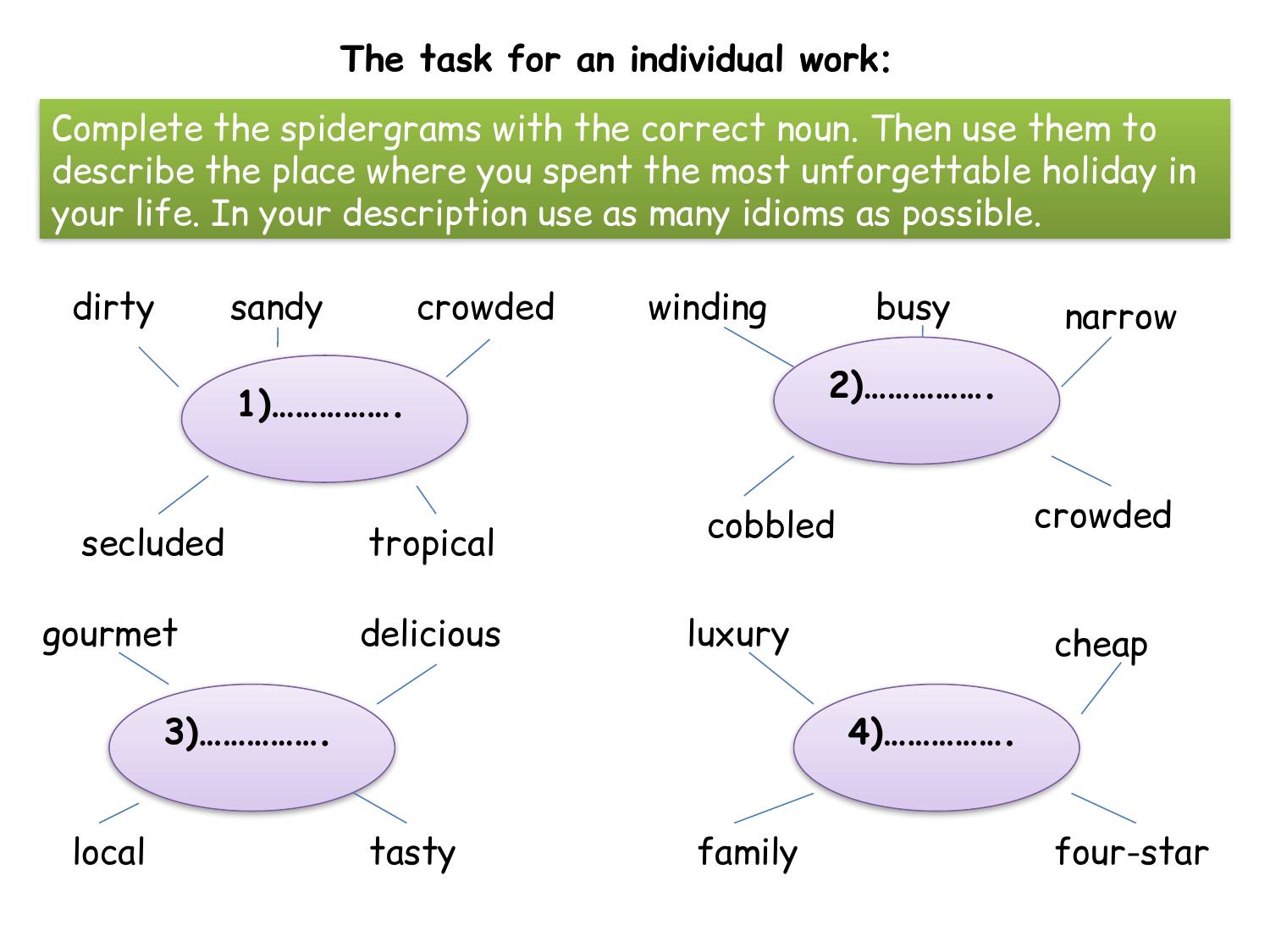

The task for an individual work:
Complete the spidergrams with the correct noun. Then use them to describe the place where you spent the most unforgettable holiday in your life. In your description use as many idioms as possible.
dirty
sandy
crowded
winding
busy
narrow
2)…………….

1)…………….

crowded
cobbled
secluded
tropical
gourmet
delicious
luxury
cheap
3)…………….

4)…………….

local
tasty
family
four-star